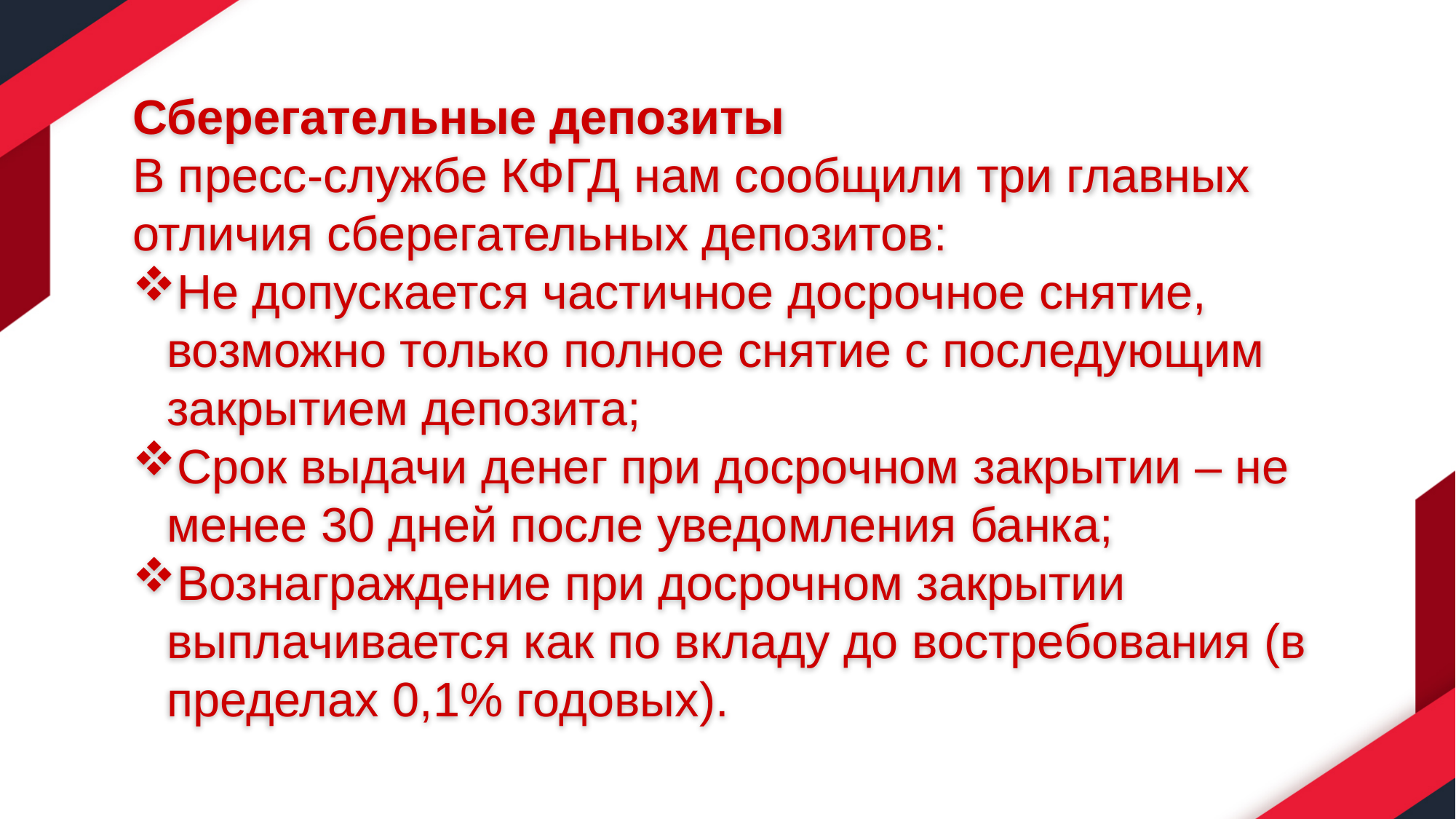

Сберегательные депозиты
В пресс-службе КФГД нам сообщили три главных отличия сберегательных депозитов:
Не допускается частичное досрочное снятие, возможно только полное снятие с последующим закрытием депозита;
Срок выдачи денег при досрочном закрытии – не менее 30 дней после уведомления банка;
Вознаграждение при досрочном закрытии выплачивается как по вкладу до востребования (в пределах 0,1% годовых).